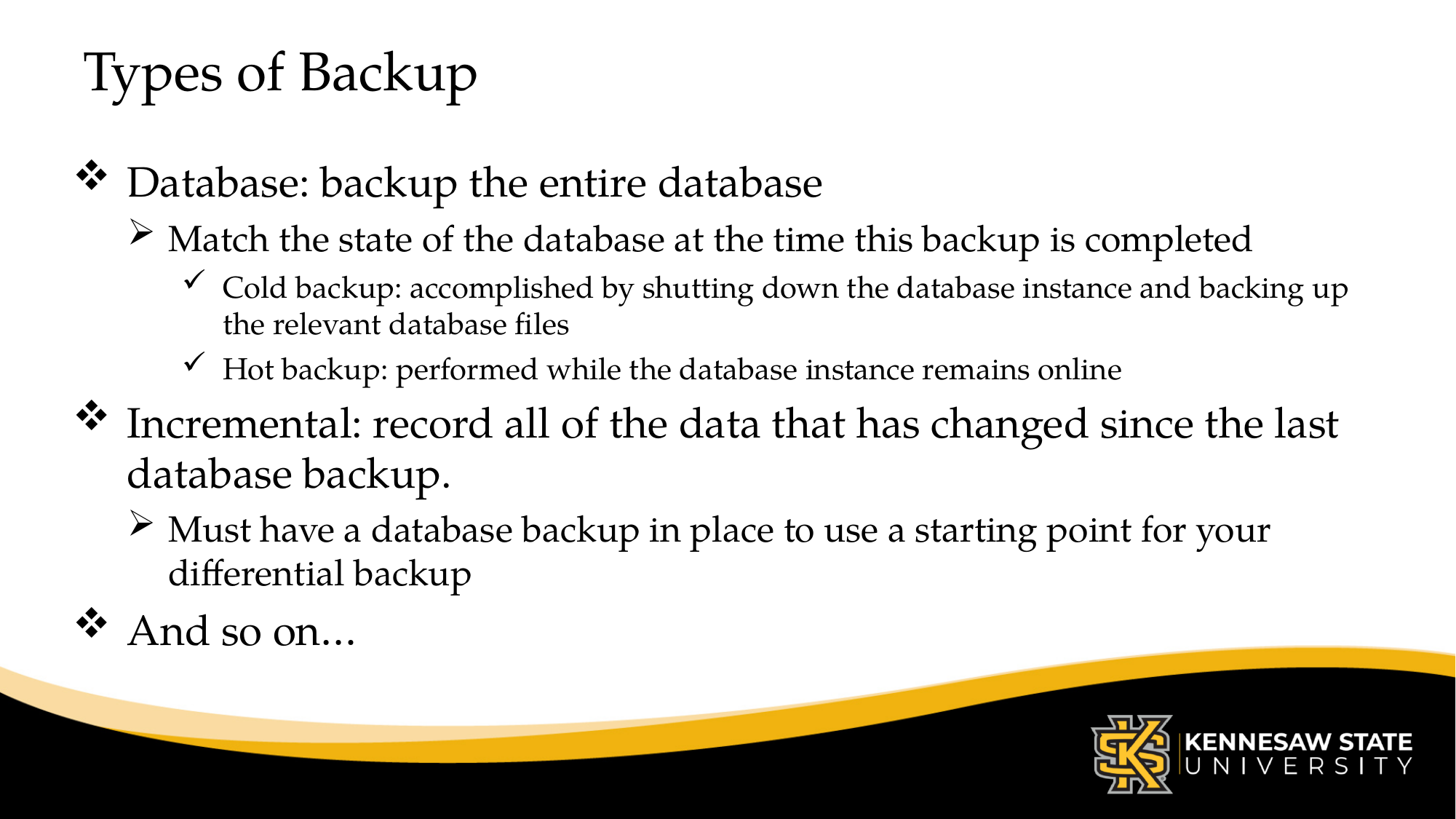

# Types of Backup
Database: backup the entire database
Match the state of the database at the time this backup is completed
Cold backup: accomplished by shutting down the database instance and backing up the relevant database files
Hot backup: performed while the database instance remains online
Incremental: record all of the data that has changed since the last database backup.
Must have a database backup in place to use a starting point for your differential backup
And so on…